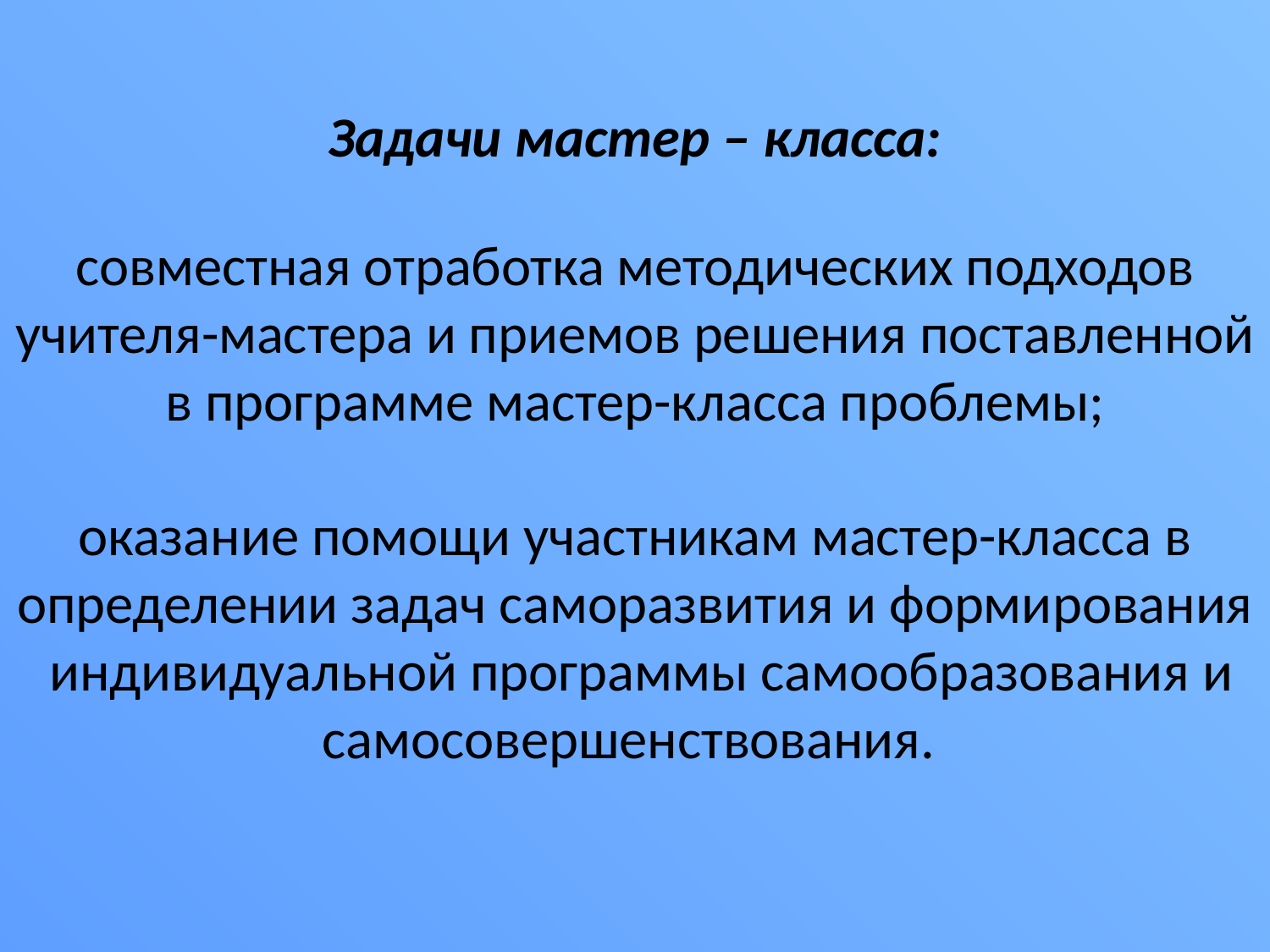

# Задачи мастер – класса: совместная отработка методических подходов учителя-мастера и приемов решения поставленной в программе мастер-класса проблемы; оказание помощи участникам мастер-класса в определении задач саморазвития и формирования  индивидуальной программы самообразования и самосовершенствования.